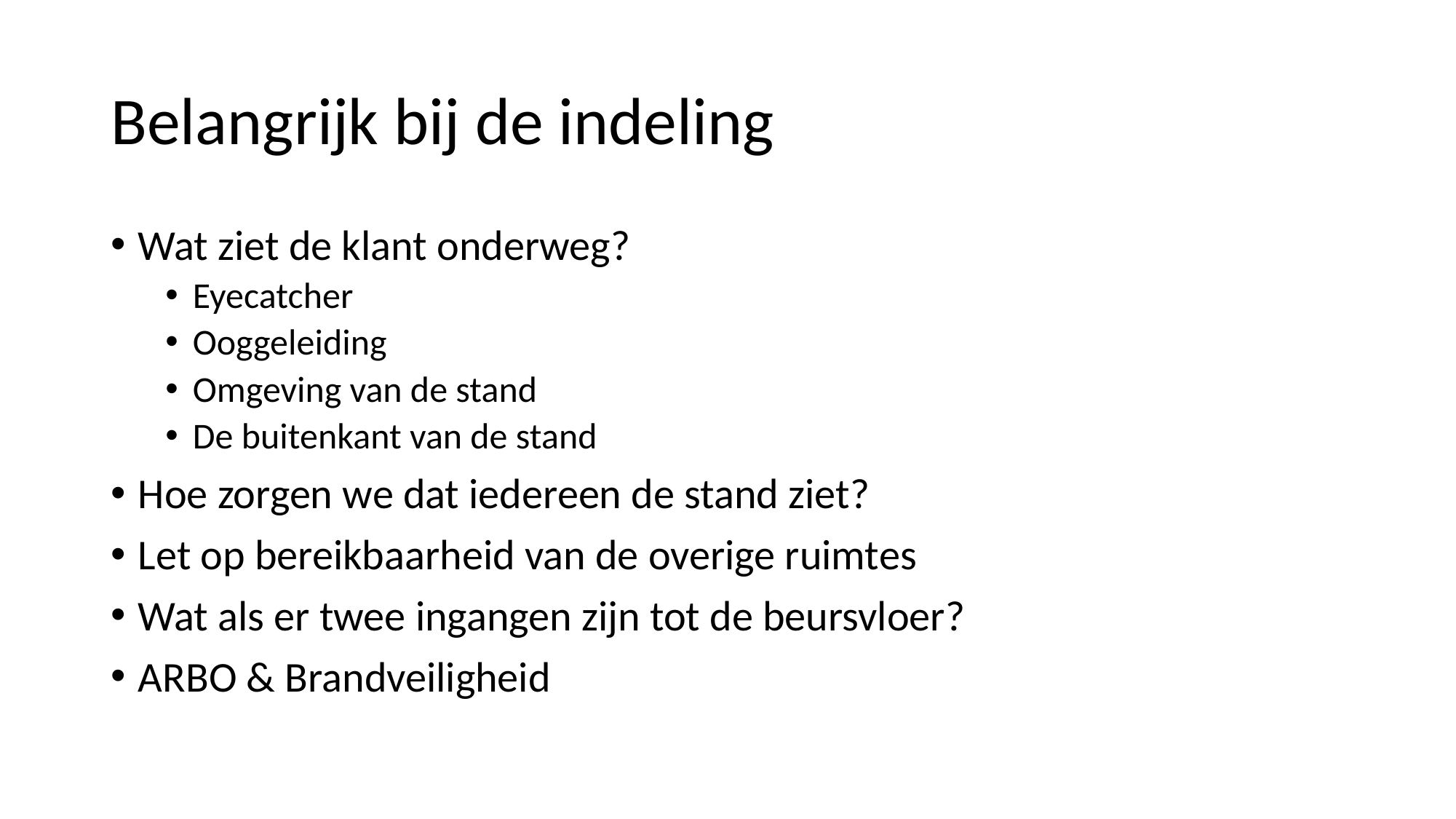

# Belangrijk bij de indeling
Wat ziet de klant onderweg?
Eyecatcher
Ooggeleiding
Omgeving van de stand
De buitenkant van de stand
Hoe zorgen we dat iedereen de stand ziet?
Let op bereikbaarheid van de overige ruimtes
Wat als er twee ingangen zijn tot de beursvloer?
ARBO & Brandveiligheid